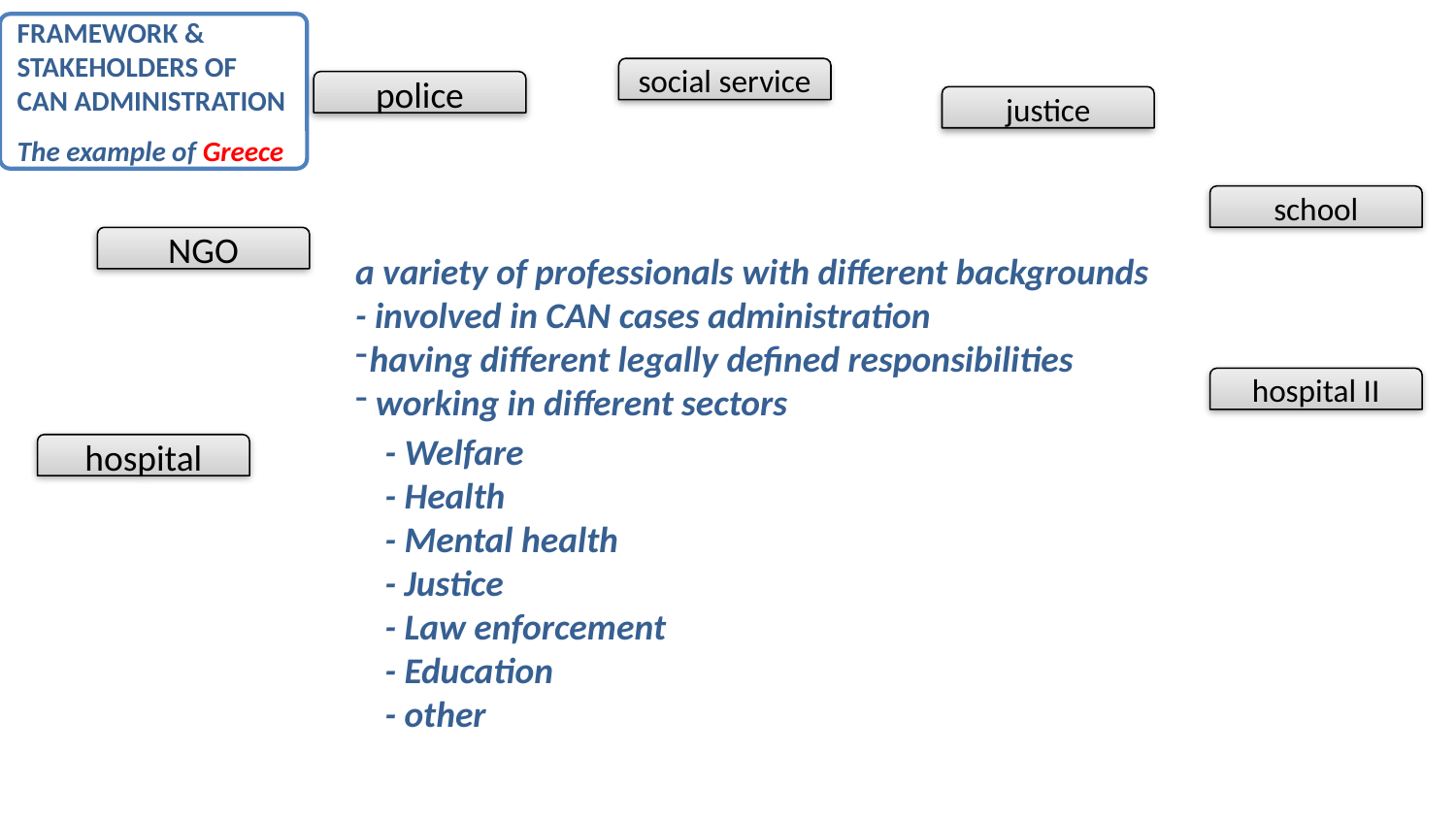

FRAMEWORK & STAKEHOLDERS OF CAN ADMINISTRATION

The example of Greece
social service
police
justice
school
NGO
a variety of professionals with different backgrounds
- involved in CAN cases administration
having different legally defined responsibilities
 working in different sectors
hospital II
hospital
- Welfare
- Health
- Mental health
- Justice
- Law enforcement
- Education
- other